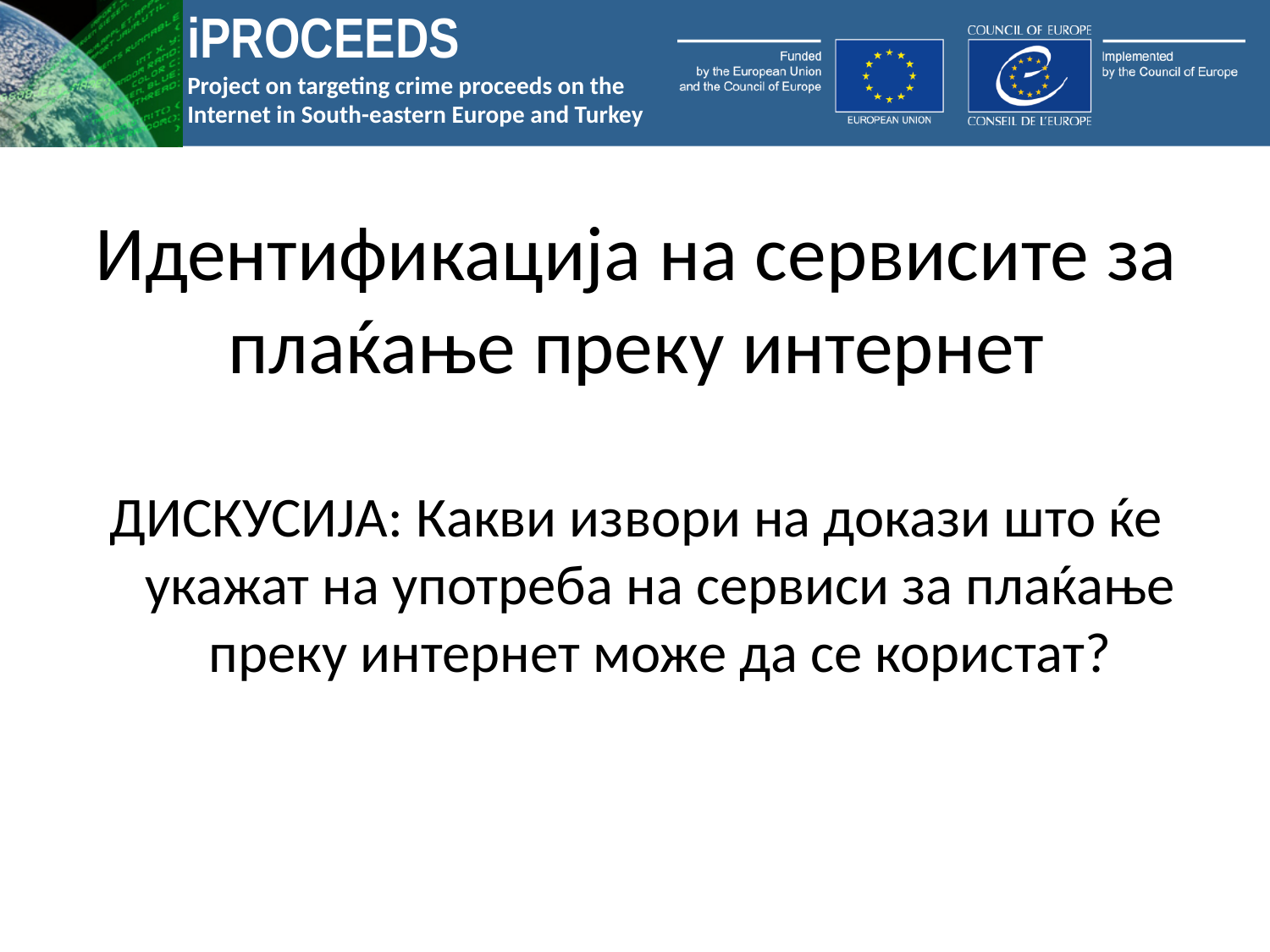

# Идентификација на сервисите за плаќање преку интернет

ДИСКУСИЈА: Какви извори на докази што ќе укажат на употреба на сервиси за плаќање преку интернет може да се користат?